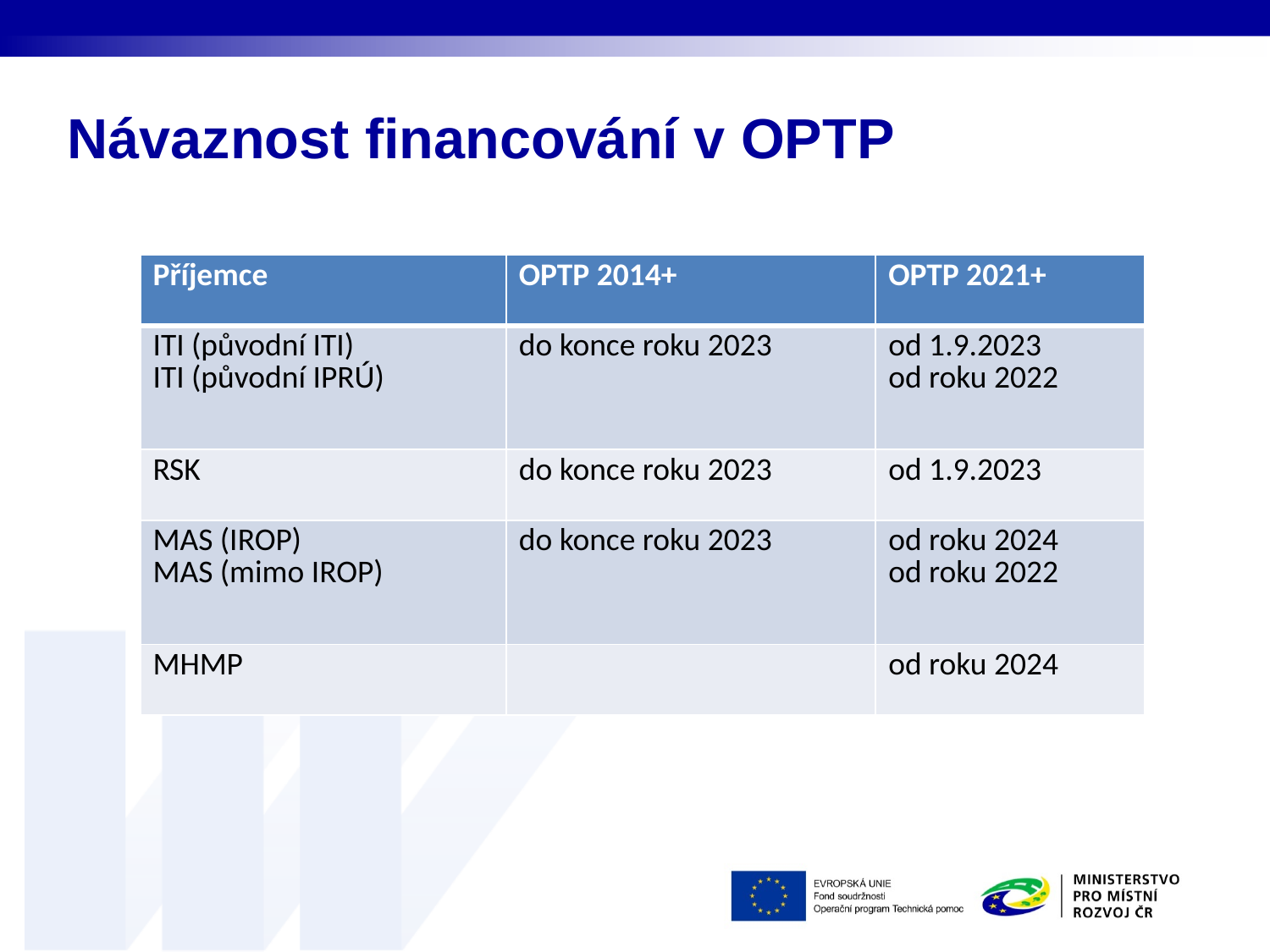

# Návaznost financování v OPTP
| Příjemce | OPTP 2014+ | OPTP 2021+ |
| --- | --- | --- |
| ITI (původní ITI) ITI (původní IPRÚ) | do konce roku 2023 | od 1.9.2023 od roku 2022 |
| RSK | do konce roku 2023 | od 1.9.2023 |
| MAS (IROP) MAS (mimo IROP) | do konce roku 2023 | od roku 2024 od roku 2022 |
| MHMP |  | od roku 2024 |